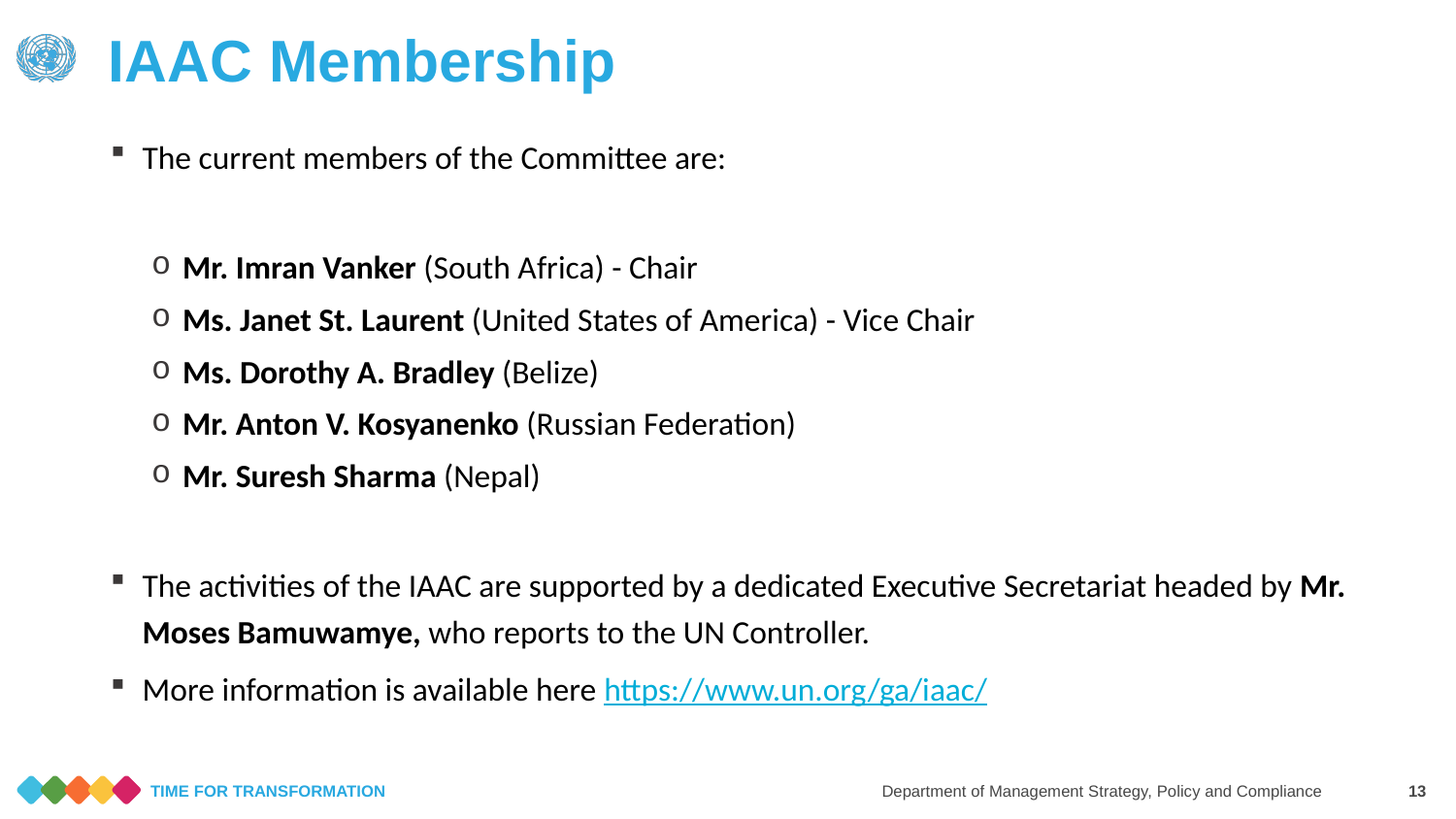

# IAAC Membership
The current members of the Committee are:

Mr. Imran Vanker (South Africa) - Chair
Ms. Janet St. Laurent (United States of America) - Vice Chair
Ms. Dorothy A. Bradley (Belize)
Mr. Anton V. Kosyanenko (Russian Federation)
Mr. Suresh Sharma (Nepal)

The activities of the IAAC are supported by a dedicated Executive Secretariat headed by Mr. Moses Bamuwamye, who reports to the UN Controller.
More information is available here https://www.un.org/ga/iaac/

Department of Management Strategy, Policy and Compliance
13